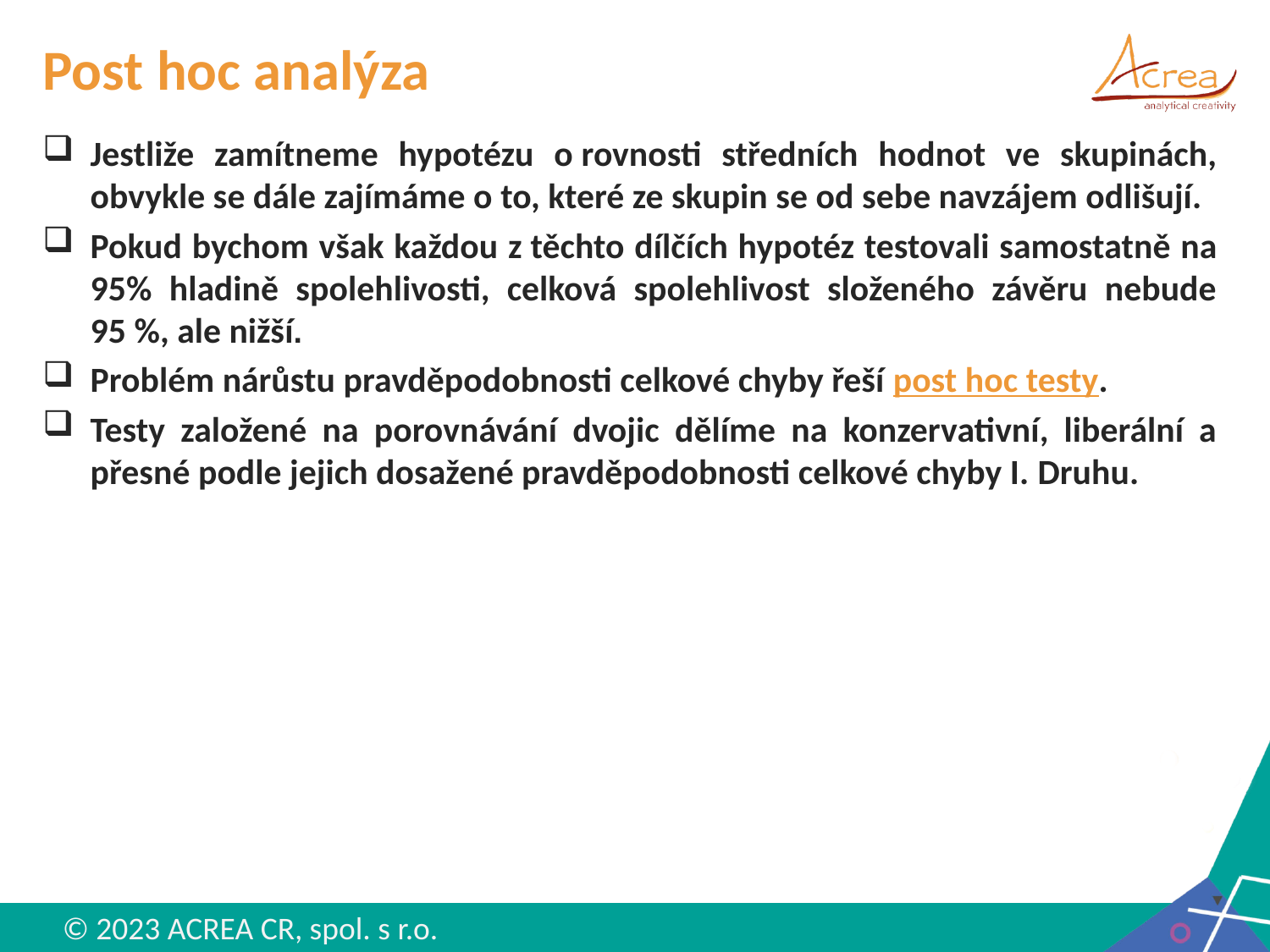

# Post hoc analýza
Jestliže zamítneme hypotézu o rovnosti středních hodnot ve skupinách, obvykle se dále zajímáme o to, které ze skupin se od sebe navzájem odlišují.
Pokud bychom však každou z těchto dílčích hypotéz testovali samostatně na 95% hladině spolehlivosti, celková spolehlivost složeného závěru nebude 95 %, ale nižší.
Problém nárůstu pravděpodobnosti celkové chyby řeší post hoc testy.
Testy založené na porovnávání dvojic dělíme na konzervativní, liberální a přesné podle jejich dosažené pravděpodobnosti celkové chyby I. Druhu.